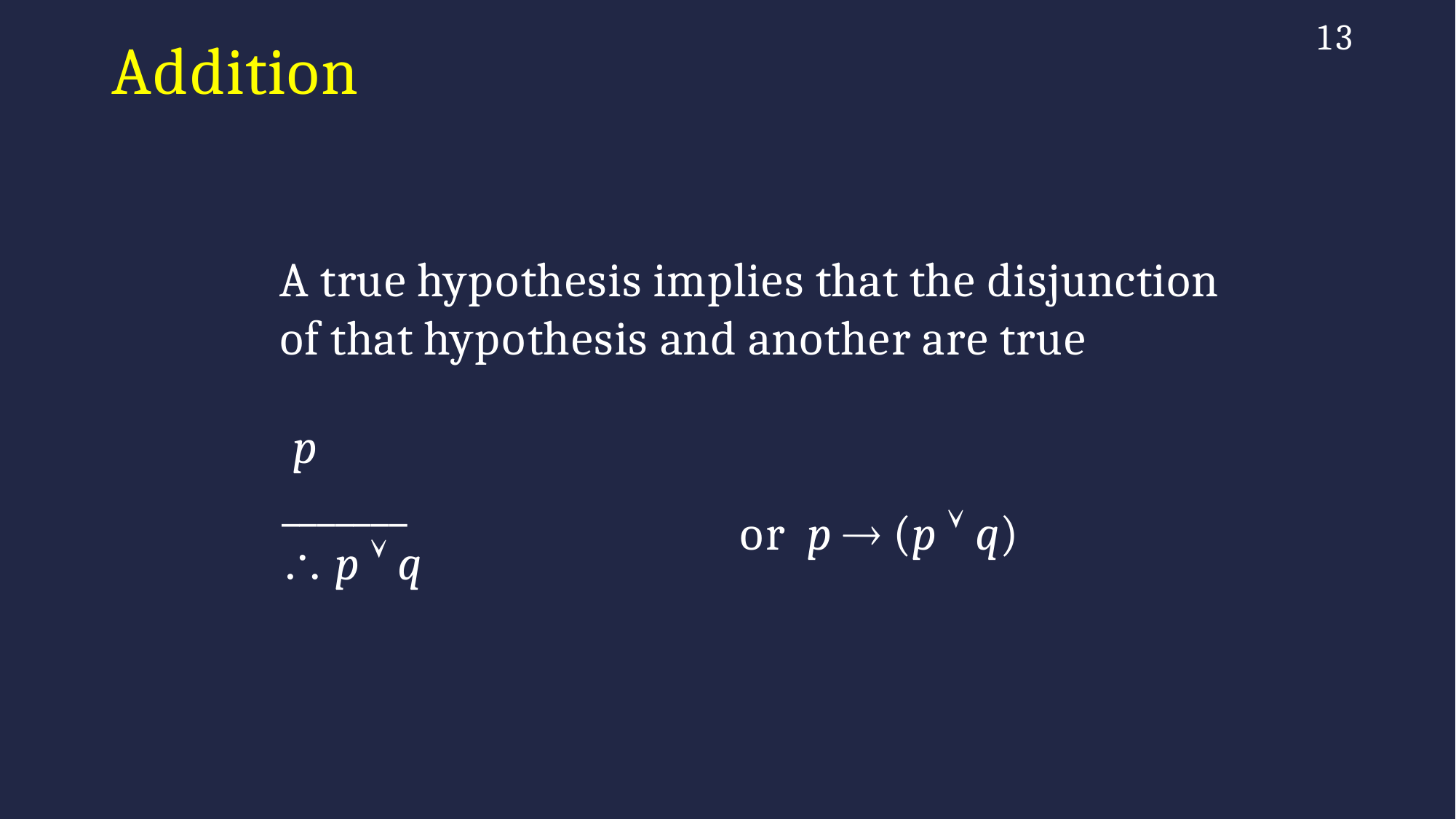

13
# Addition
A true hypothesis implies that the disjunction
of that hypothesis and another are true
 p
_______
∴ p ∨ q
    or  p → (p ∨ q)